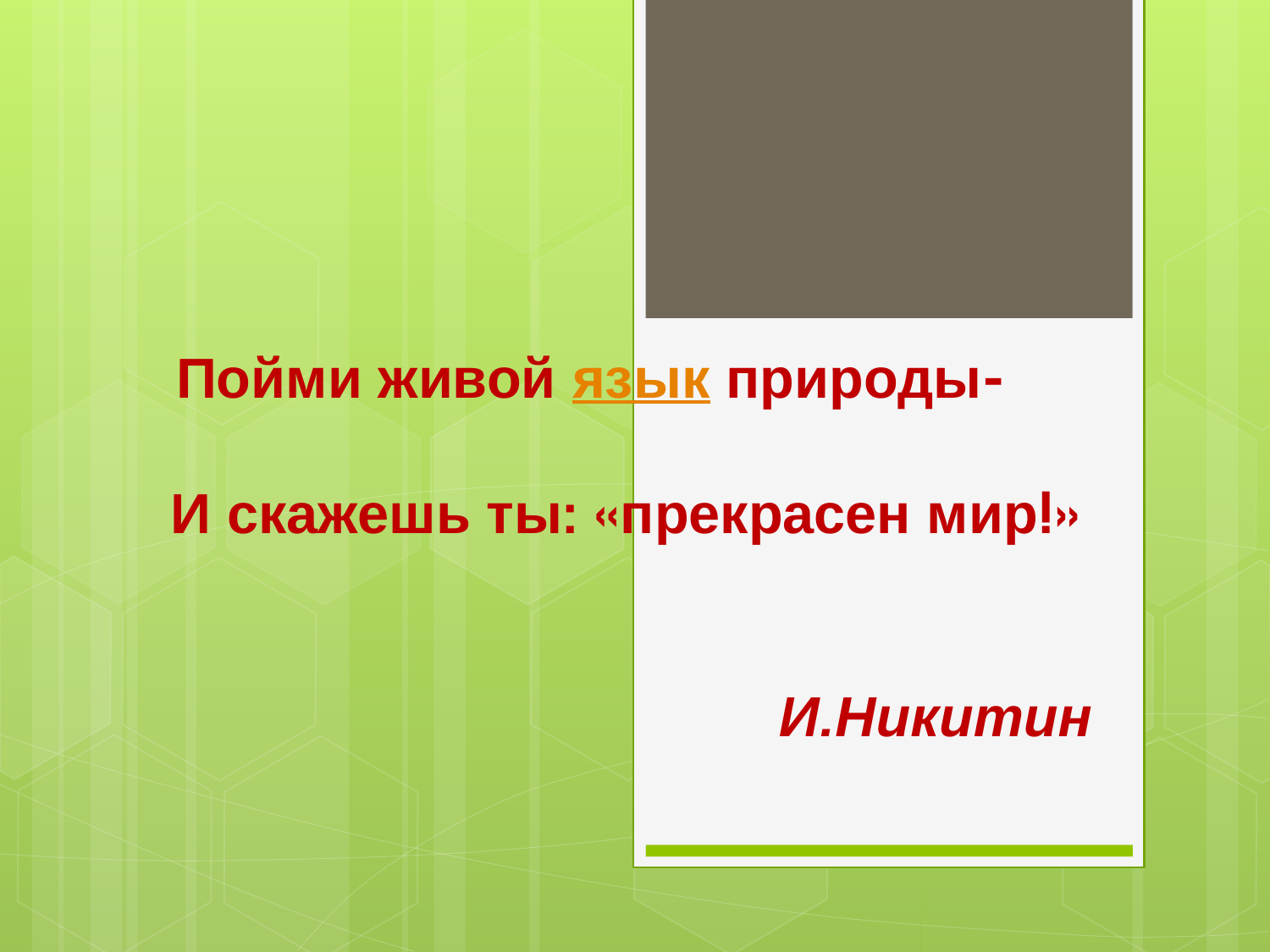

Пойми живой язык природы-

    И скажешь ты: «прекрасен мир!»

                                          И.Никитин